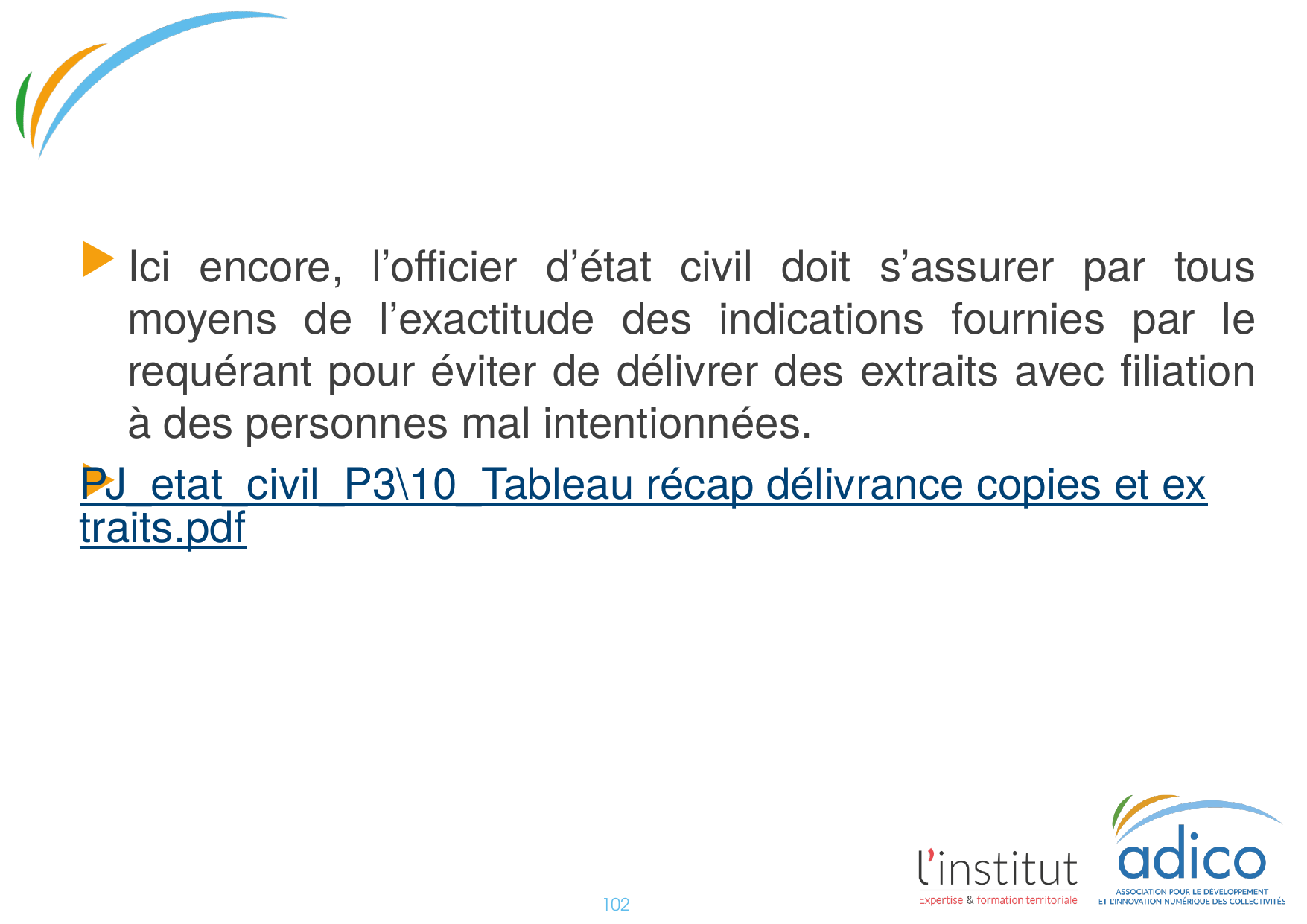

#

Ici encore, l’officier d’état civil doit s’assurer par tous moyens de l’exactitude des indications fournies par le requérant pour éviter de délivrer des extraits avec filiation à des personnes mal intentionnées.
PJ_etat_civil_P3\10_Tableau récap délivrance copies et extraits.pdf